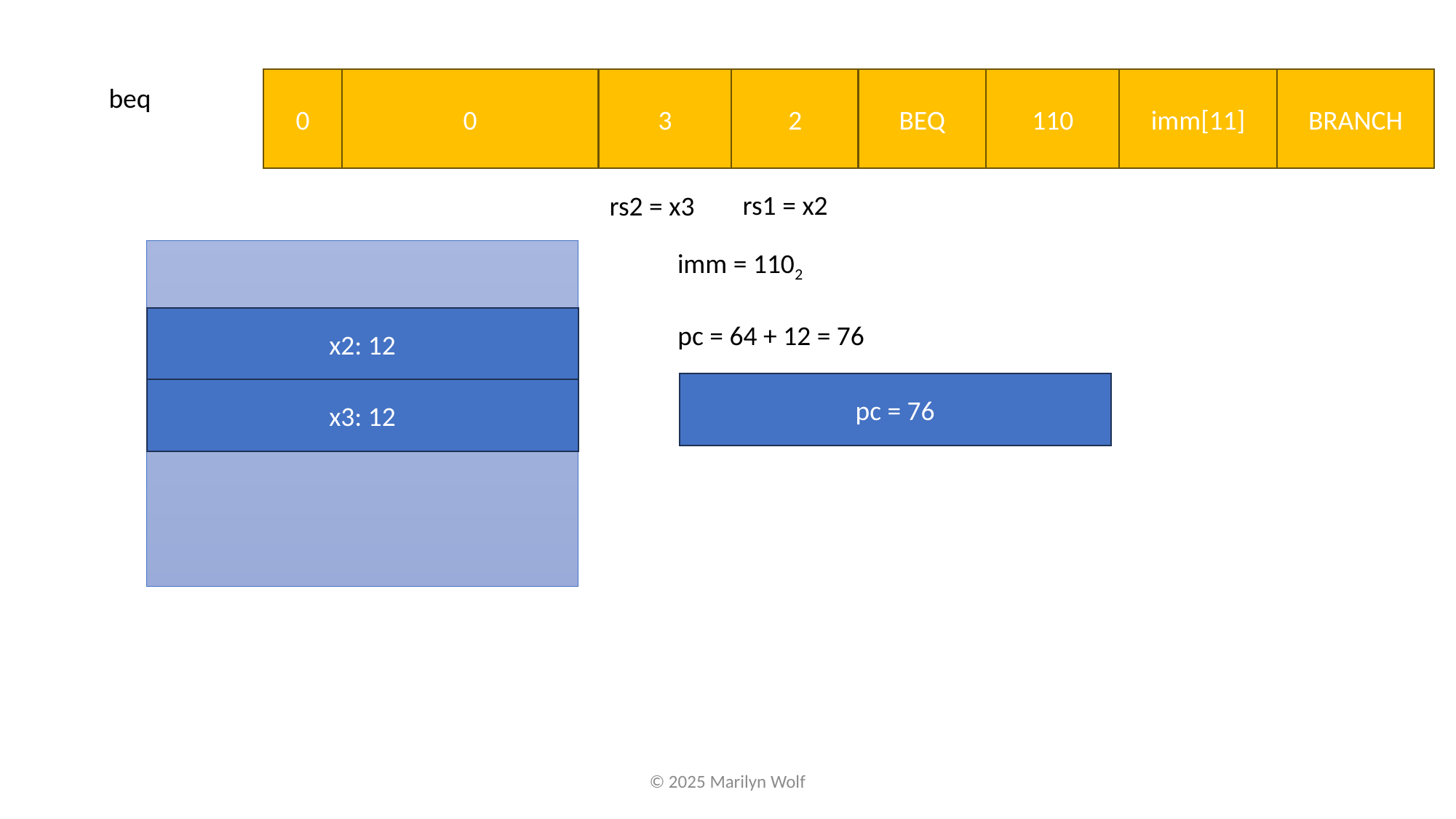

3
2
0
BEQ
imm[11]
BRANCH
110
0
beq
rs1 = x2
rs2 = x3

imm = 1102
x2: 12
pc = 64 + 12 = 76
pc = 76
x3: 12
© 2025 Marilyn Wolf